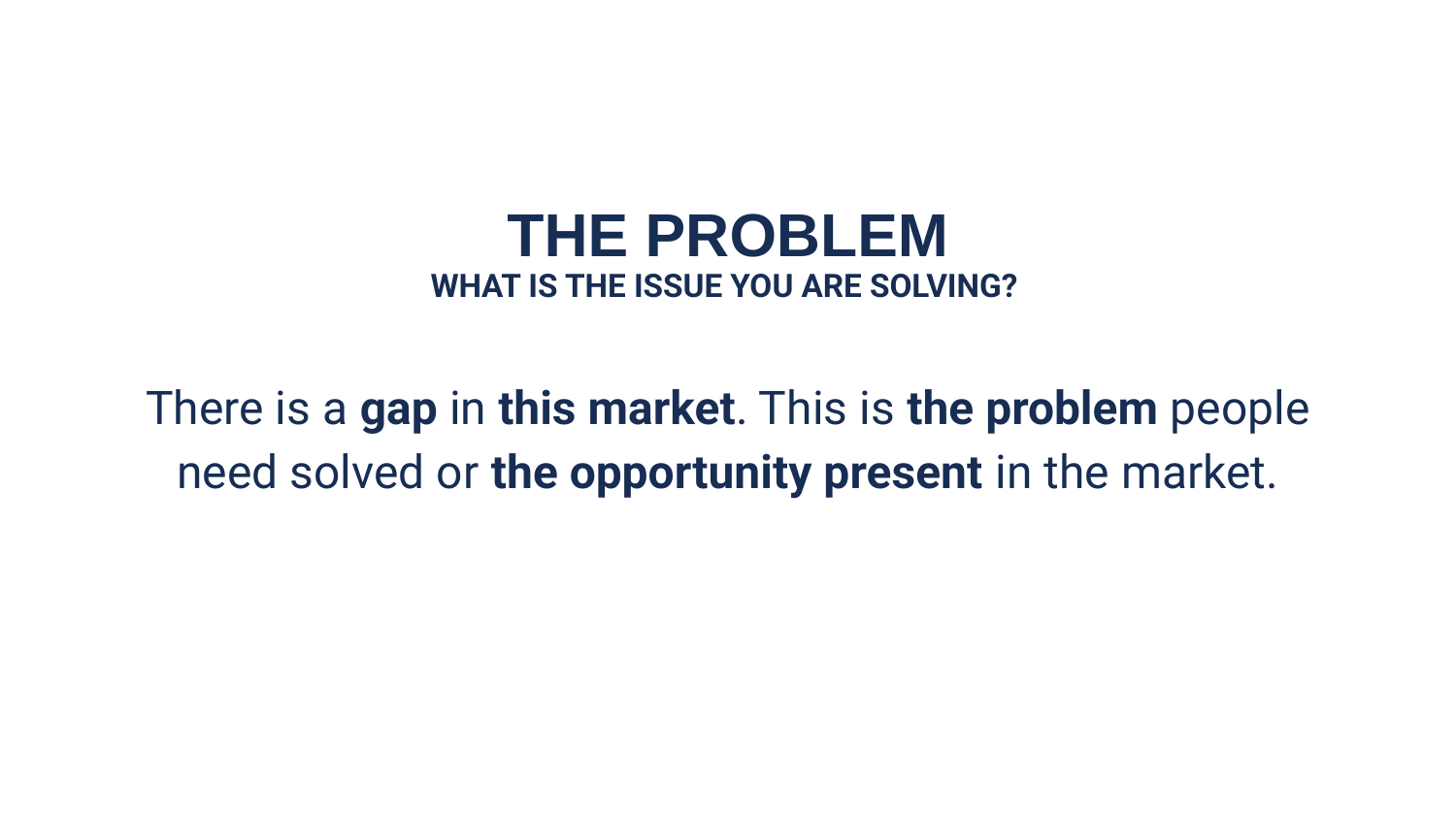

# THE PROBLEM
WHAT IS THE ISSUE YOU ARE SOLVING?
There is a gap in this market. This is the problem people need solved or the opportunity present in the market.